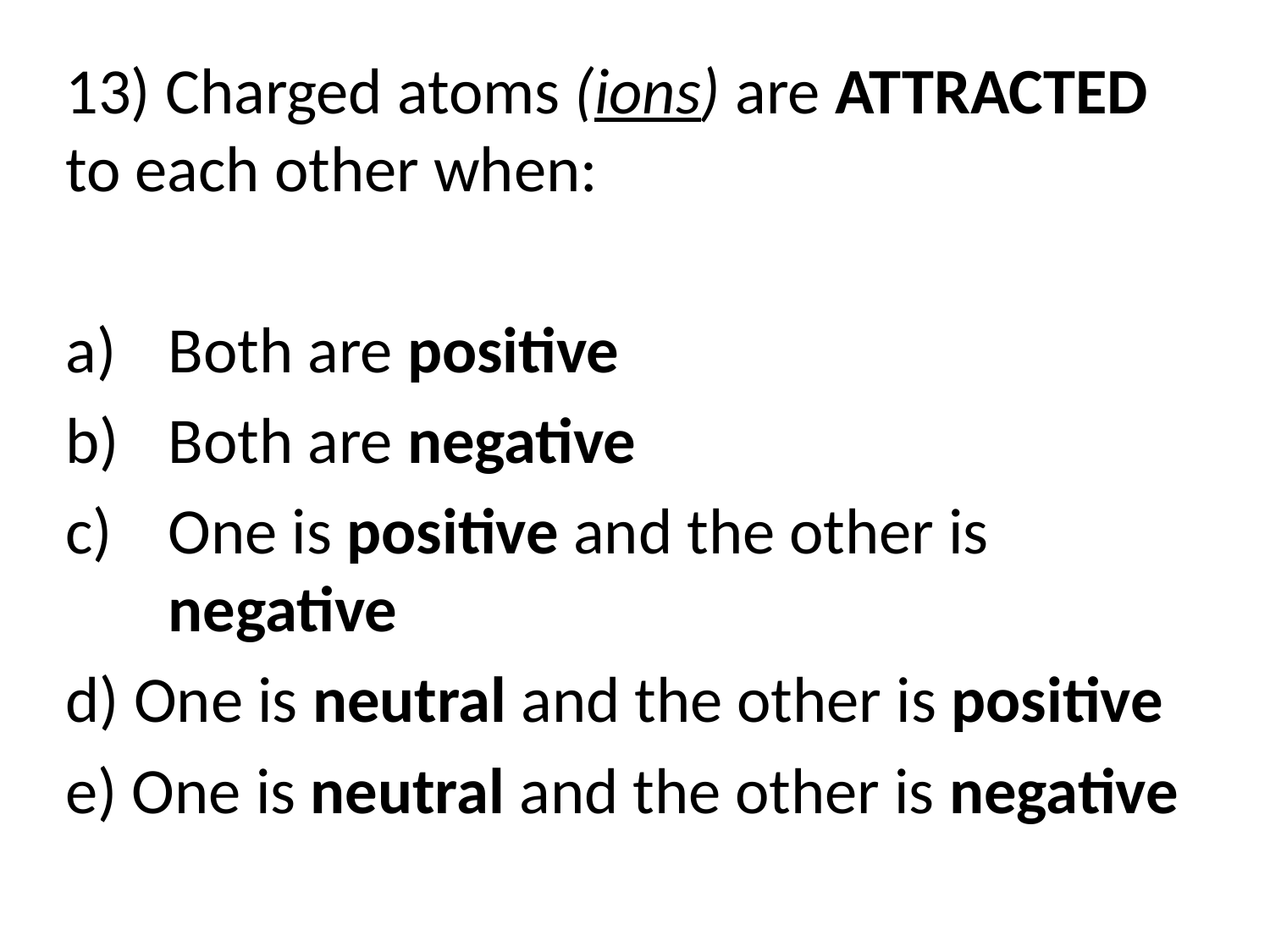

13) Charged atoms (ions) are ATTRACTED to each other when:

Both are positive
Both are negative
One is positive and the other is negative
d) One is neutral and the other is positive
e) One is neutral and the other is negative